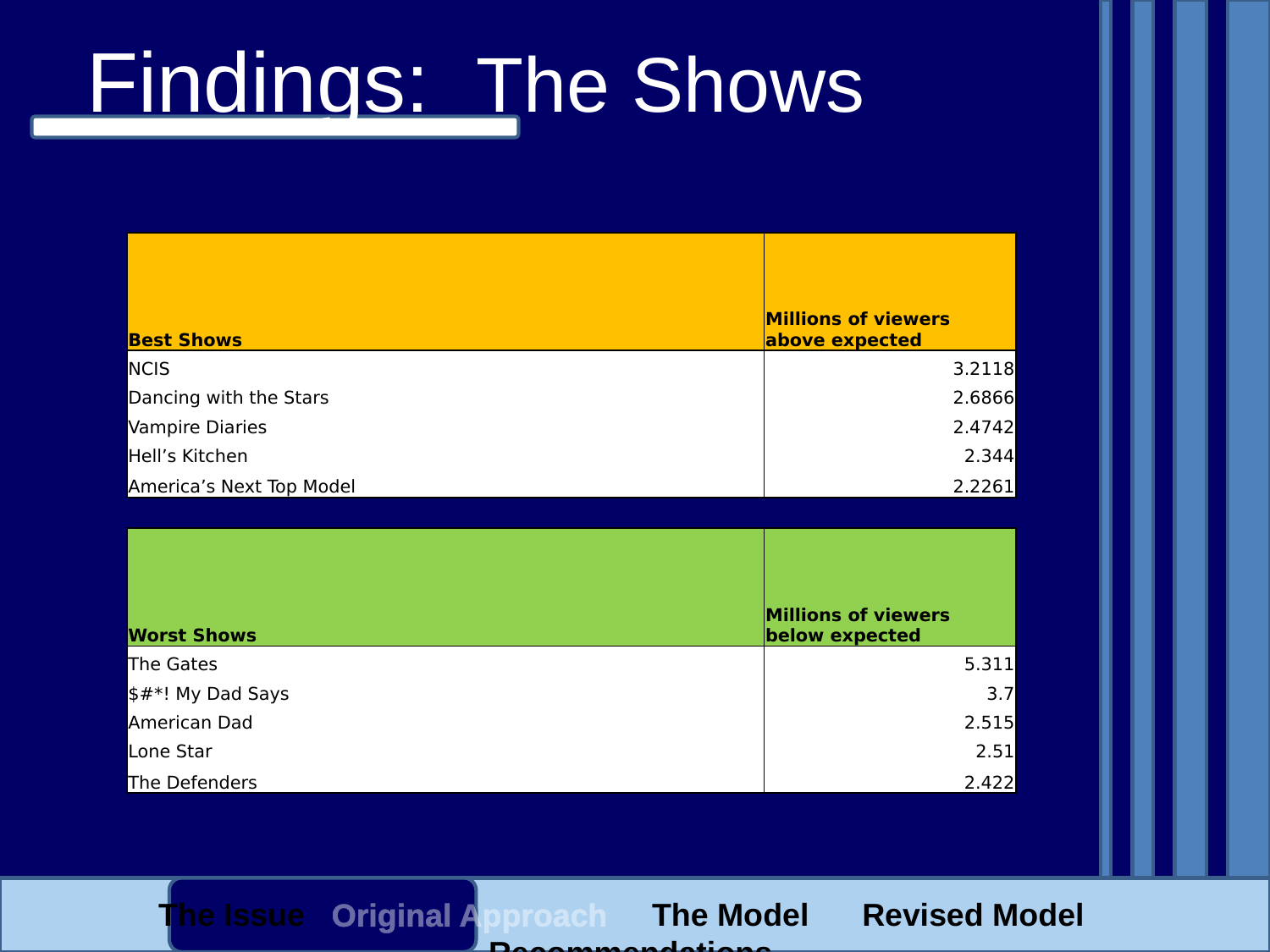

Findings:  The Shows

| Best Shows | Millions of viewers above expected |
| --- | --- |
| NCIS | 3.2118 |
| Dancing with the Stars | 2.6866 |
| Vampire Diaries | 2.4742 |
| Hell’s Kitchen | 2.344 |
| America’s Next Top Model | 2.2261 |
|  |  |
| Worst Shows | Millions of viewers below expected |
| The Gates | 5.311 |
| $#\*! My Dad Says | 3.7 |
| American Dad | 2.515 |
| Lone Star | 2.51 |
| The Defenders | 2.422 |

The Issue   Original Approach     The Model      Revised Model    Recommendations